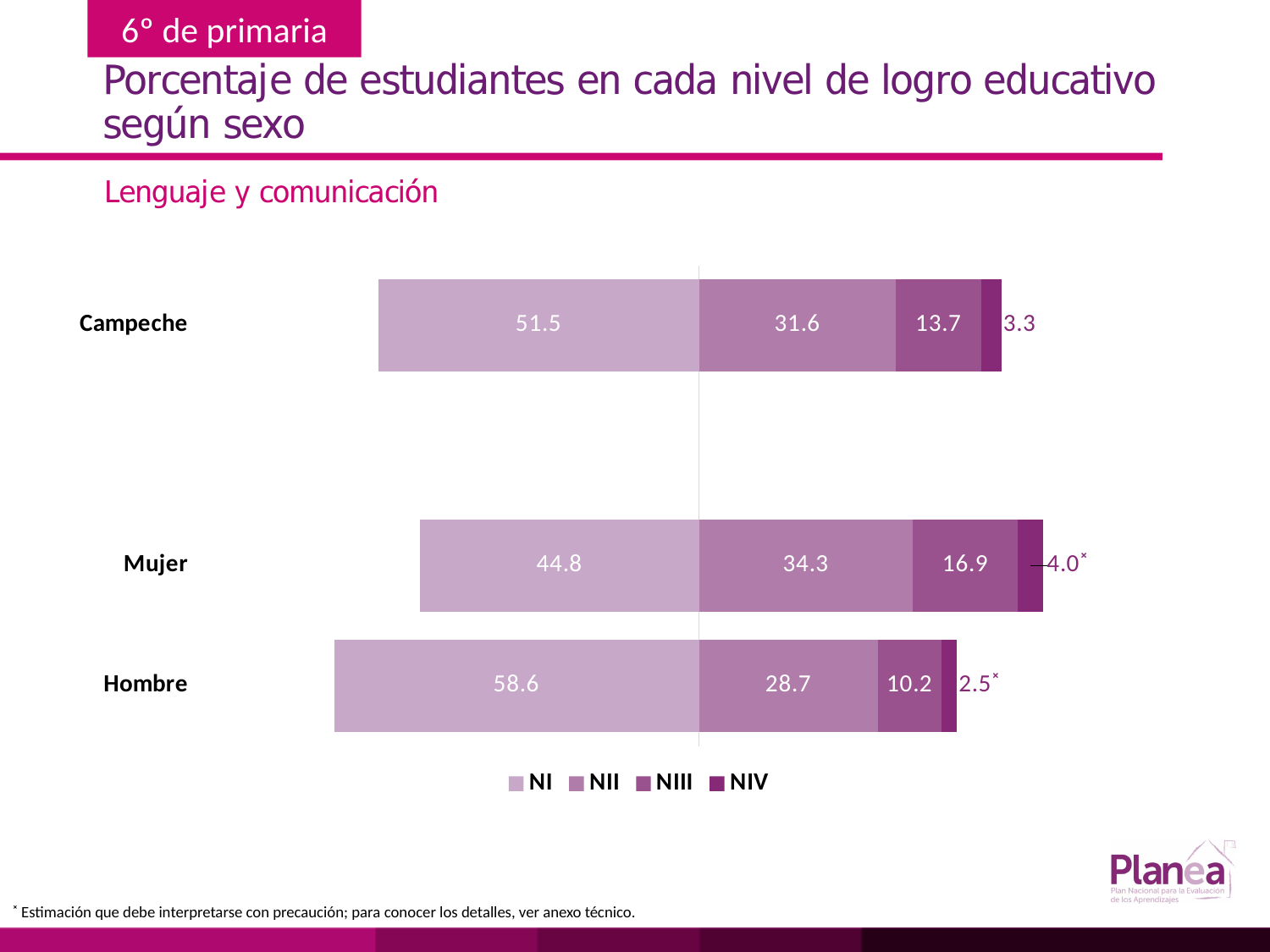

# Porcentaje de estudiantes en cada nivel de logro educativo según sexo

Lenguaje y comunicación

### Chart

| Category |  |  |  |  |
|---|---|---|---|---|
| Hombre | -58.6 | 28.7 | 10.2 | 2.5 |
| Mujer | -44.8 | 34.3 | 16.9 | 4.0 |
|  | None | None | None | None |
| Campeche | -51.5 | 31.6 | 13.7 | 3.3 |
˟ Estimación que debe interpretarse con precaución; para conocer los detalles, ver anexo técnico.